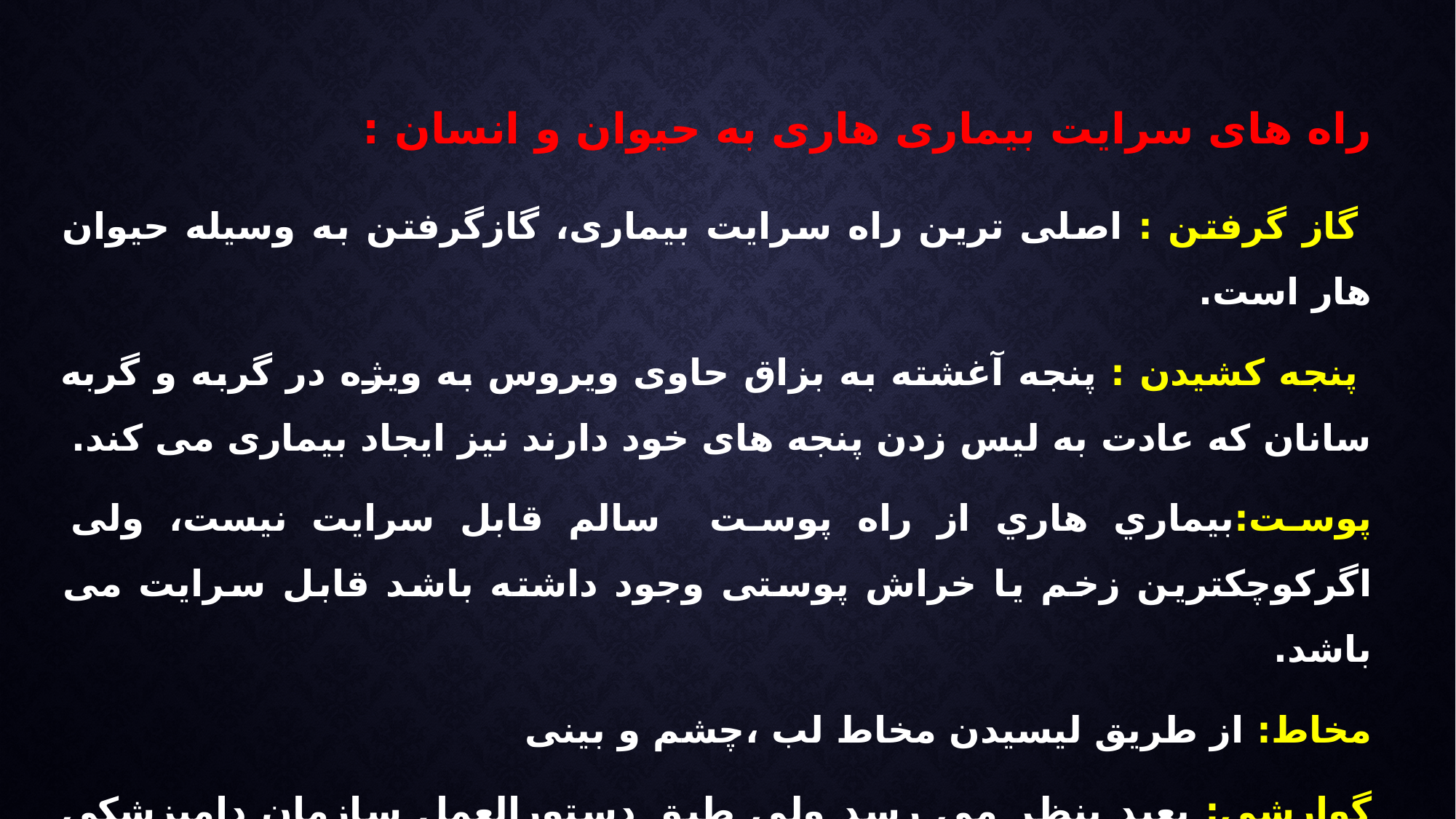

# راه های سرایت بیماری هاری به حیوان و انسان :
 گاز گرفتن : اصلی ترین راه سرایت بیماری، گازگرفتن به وسیله حیوان هار است.
 پنجه کشیدن : پنجه آغشته به بزاق حاوی ویروس به ویژه در گربه و گربه سانان که عادت به لیس زدن پنجه های خود دارند نیز ایجاد بیماری می کند.
پوست:ﺑﯿﻤﺎري ﻫﺎري از راه پوست  ﺳﺎﻟﻢ ﻗﺎﺑﻞ ﺳﺮاﯾﺖ ﻧﯿﺴﺖ، ولی اگرکوچکترین زخم یا خراش پوستی وجود داشته باشد قابل سرایت می باشد.
مخاط: از طریق لیسیدن مخاط لب ،چشم و بینی
گوارشی: بعید بنظر می رسد ولی طبق دستورالعمل سازمان دامپزشکی باید از مصرف لاشه حیوان مشکوک خود داری کرد.